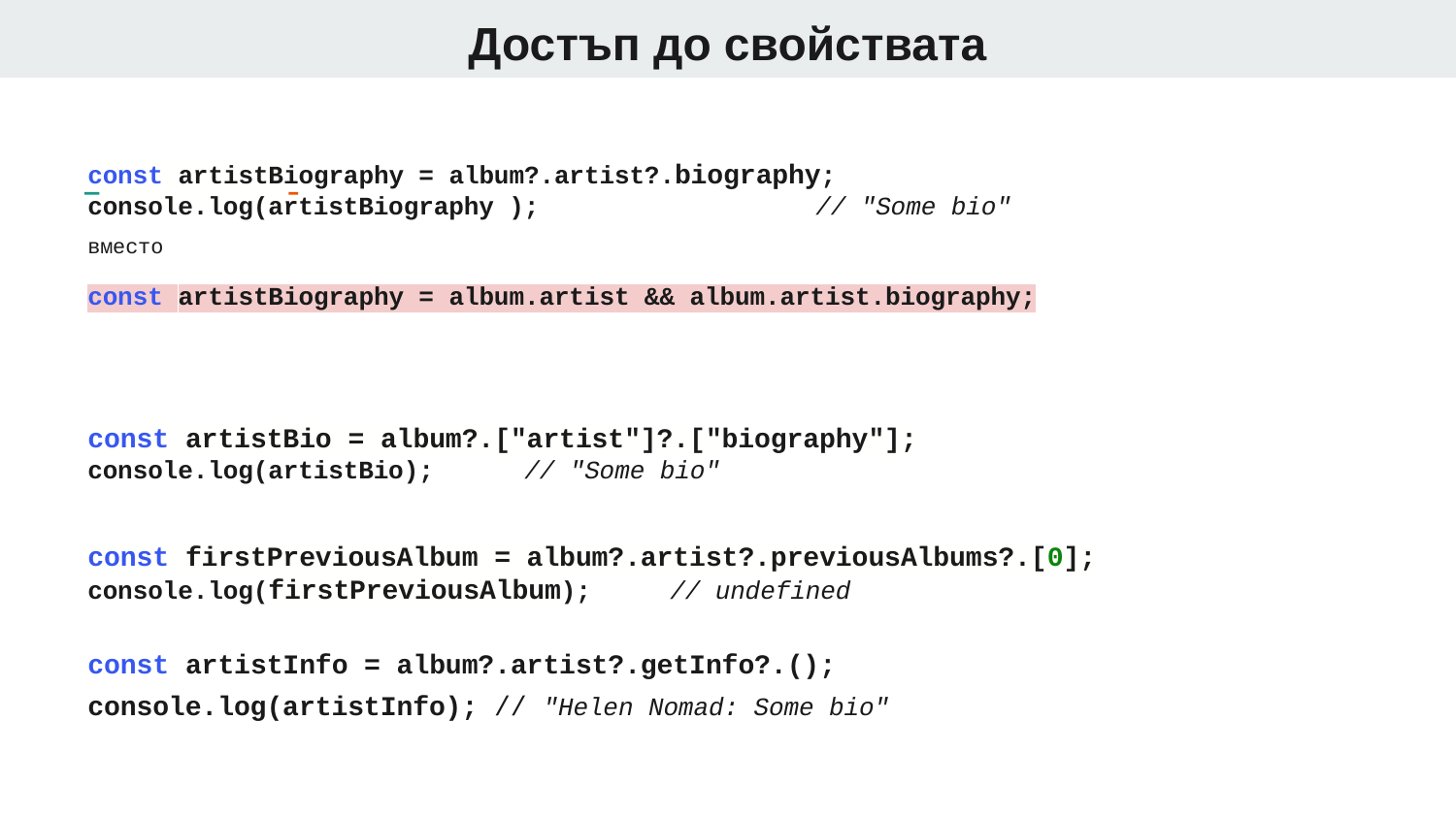

Достъп до свойствата
const artistBiography = album?.artist?.biography;
console.log(artistBiography );		// "Some bio"

вместо

const artistBiography = album.artist && album.artist.biography;

const artistBio = album?.["artist"]?.["biography"];
console.log(artistBio);	// "Some bio"

const firstPreviousAlbum = album?.artist?.previousAlbums?.[0];
console.log(firstPreviousAlbum);	// undefined

const artistInfo = album?.artist?.getInfo?.();

console.log(artistInfo); // "Helen Nomad: Some bio"